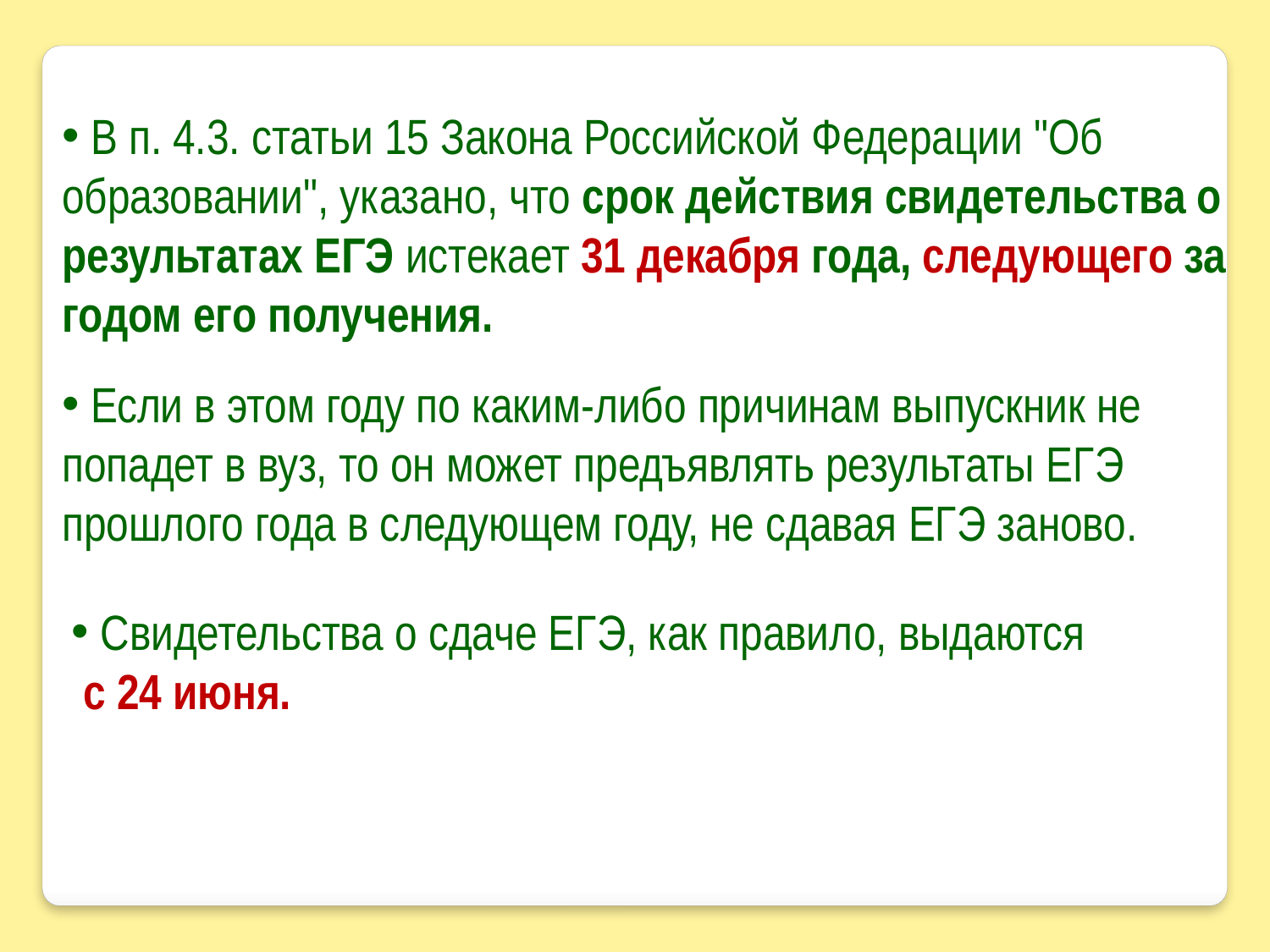

В п. 4.3. статьи 15 Закона Российской Федерации "Об образовании", указано, что срок действия свидетельства о результатах ЕГЭ истекает 31 декабря года, следующего за годом его получения.
 Если в этом году по каким-либо причинам выпускник не попадет в вуз, то он может предъявлять результаты ЕГЭ прошлого года в следующем году, не сдавая ЕГЭ заново.
 Свидетельства о сдаче ЕГЭ, как правило, выдаются
 с 24 июня.